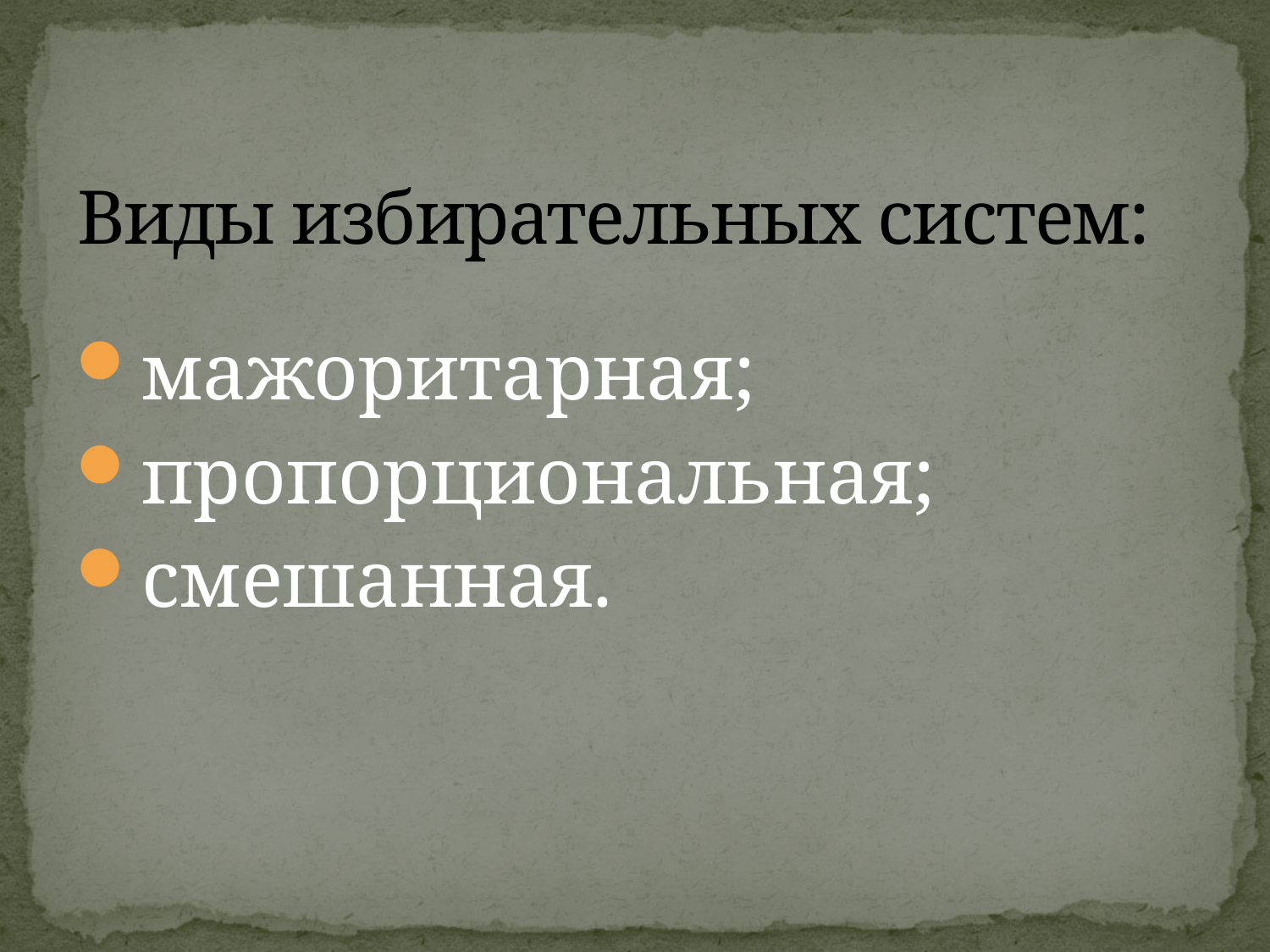

# Виды избирательных систем:
мажоритарная;
пропорциональная;
смешанная.